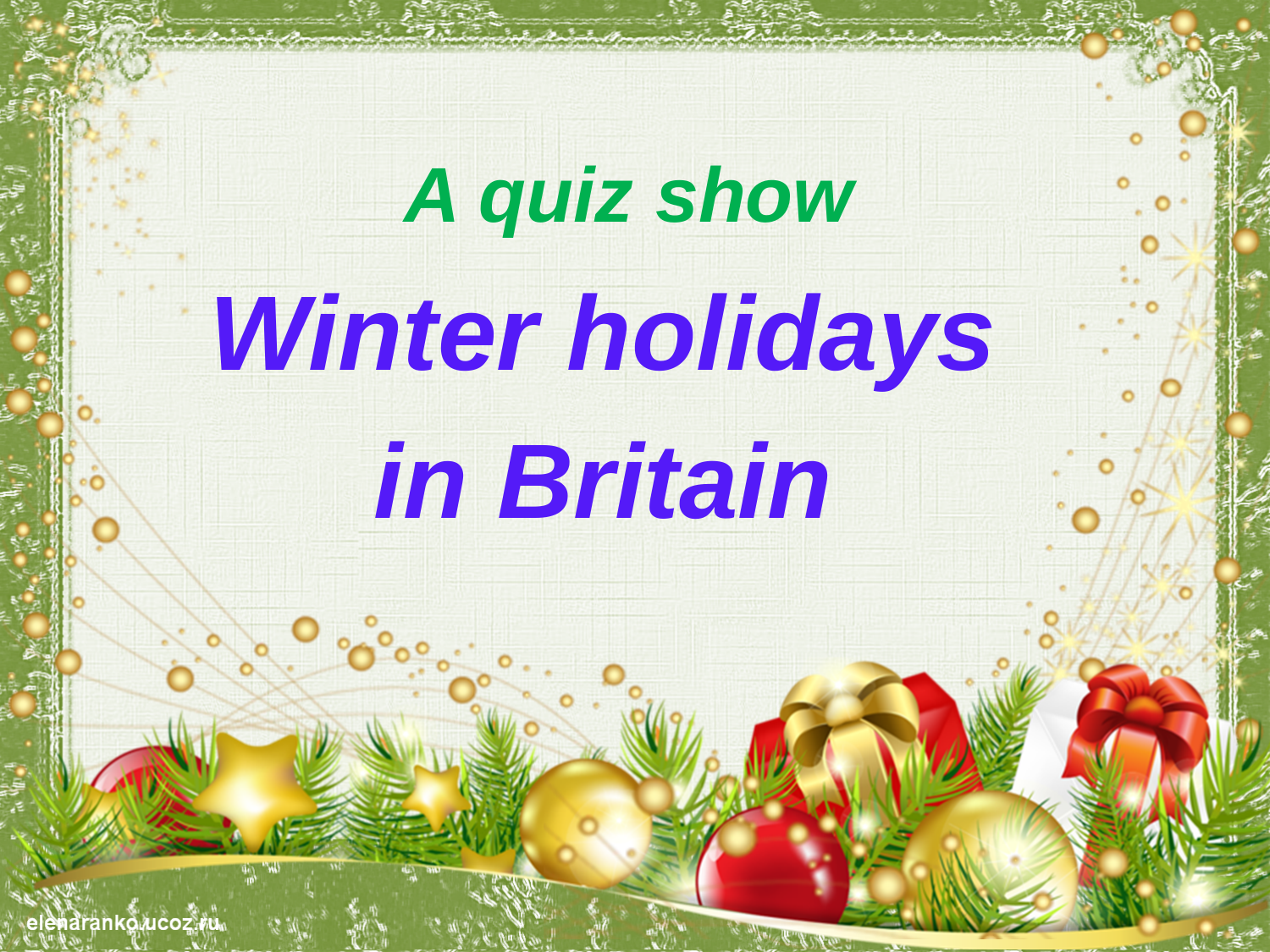

# A quiz show
Winter holidays
in Britain